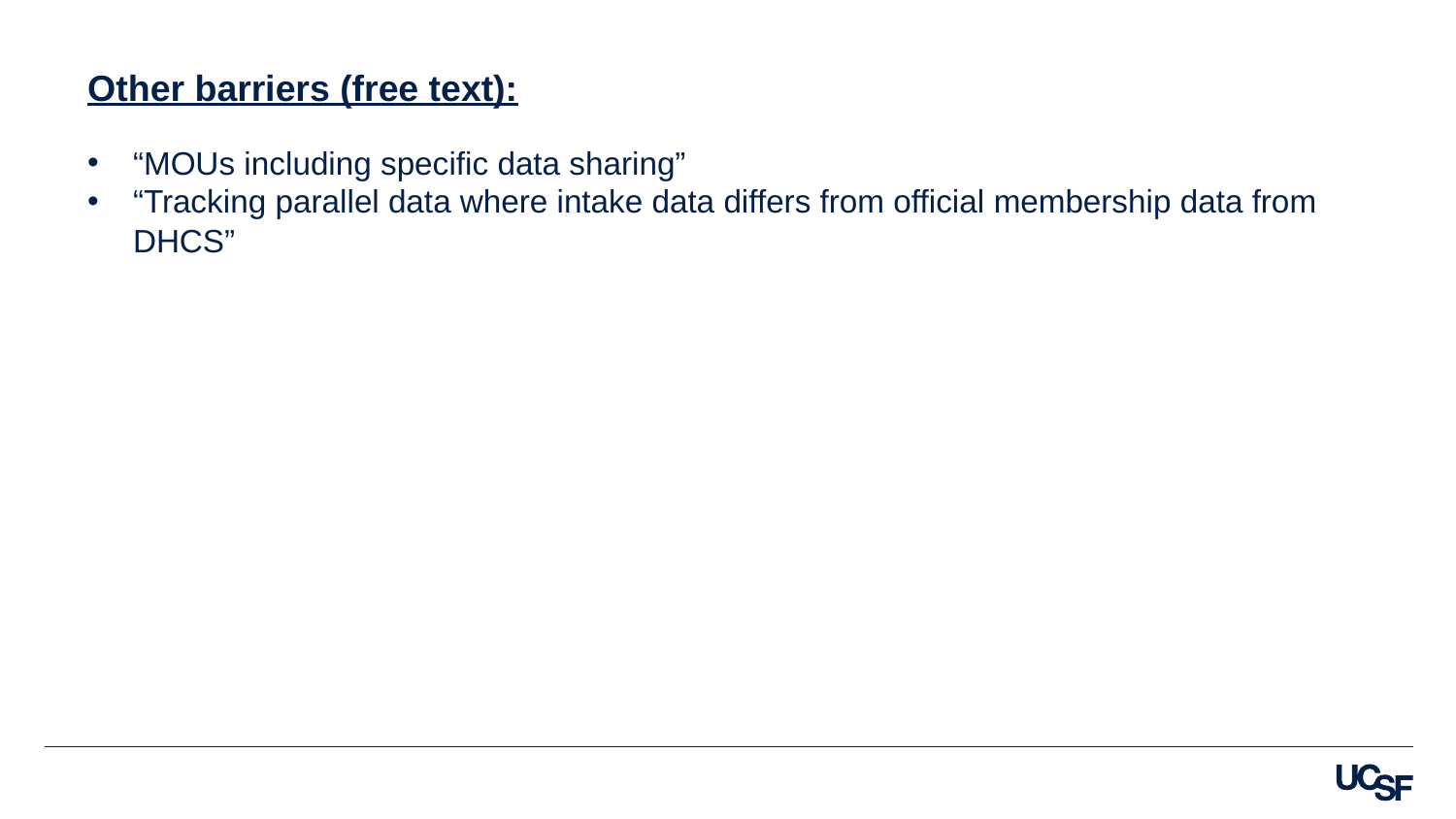

Other barriers (free text):

“MOUs including specific data sharing”
“Tracking parallel data where intake data differs from official membership data from DHCS”